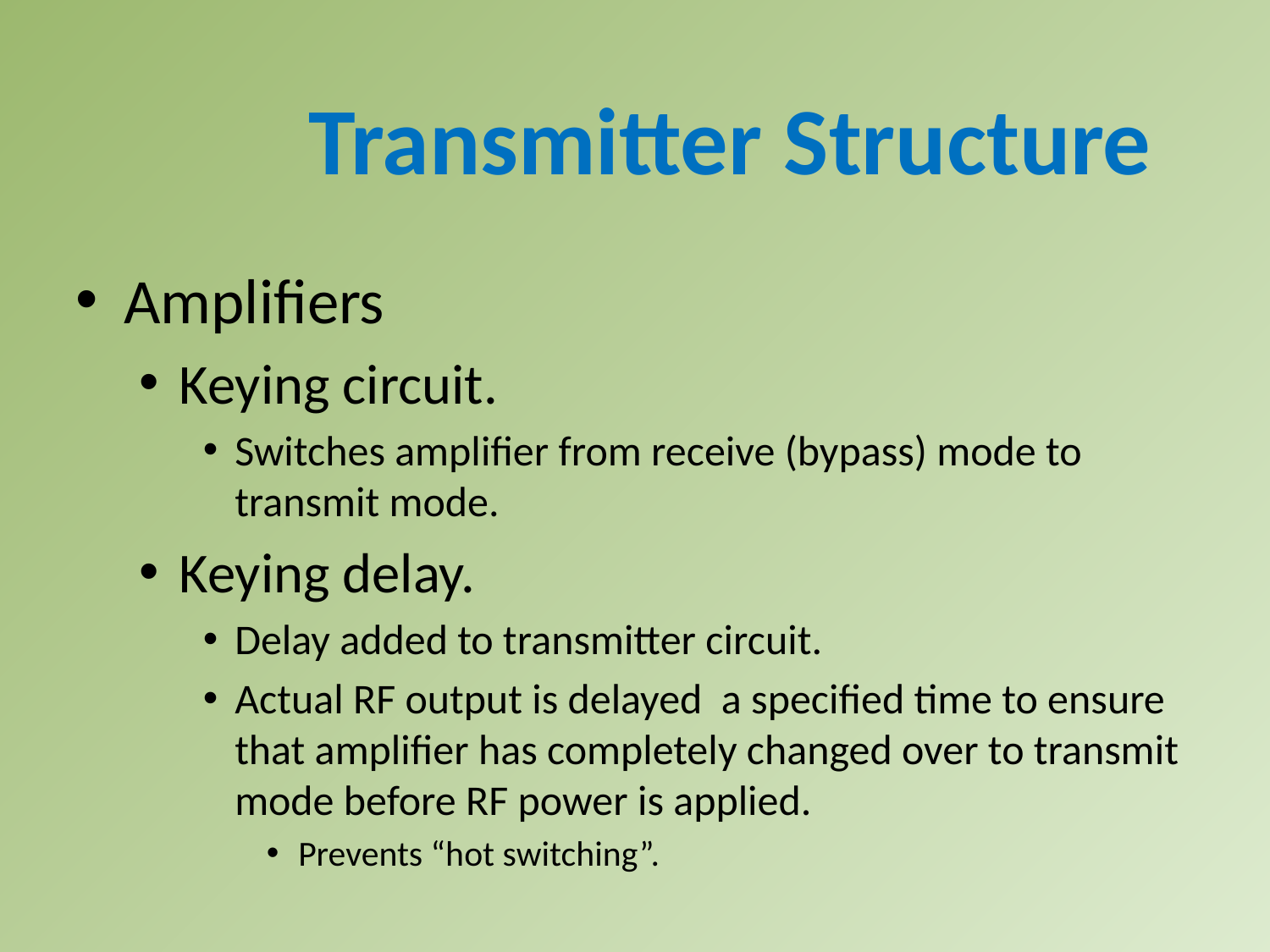

Transmitter Structure
Amplifiers
Keying circuit.
Switches amplifier from receive (bypass) mode to transmit mode.
Keying delay.
Delay added to transmitter circuit.
Actual RF output is delayed  a specified time to ensure that amplifier has completely changed over to transmit mode before RF power is applied.
Prevents “hot switching”.